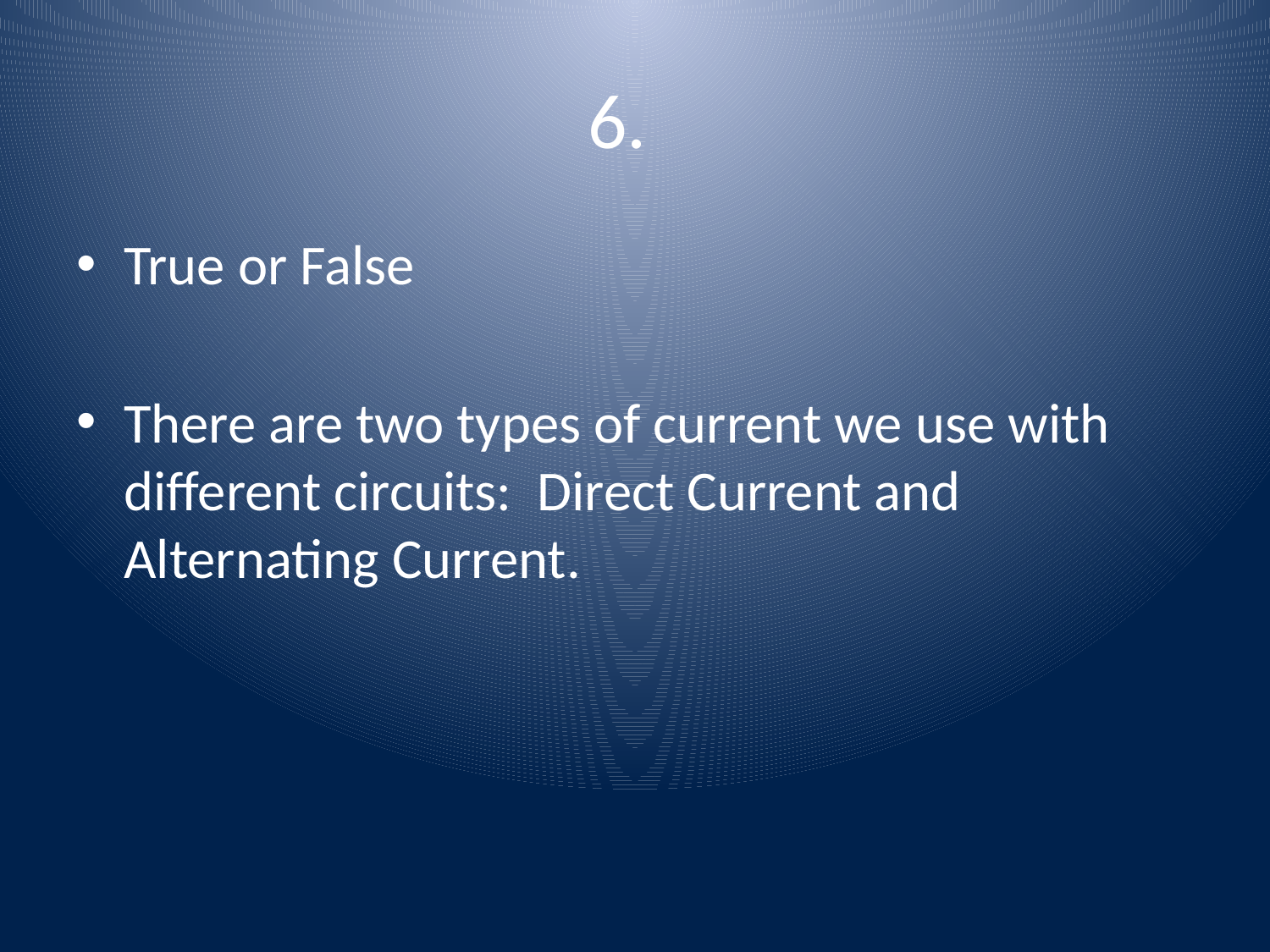

# 6.
True or False

There are two types of current we use with different circuits:  Direct Current and Alternating Current.